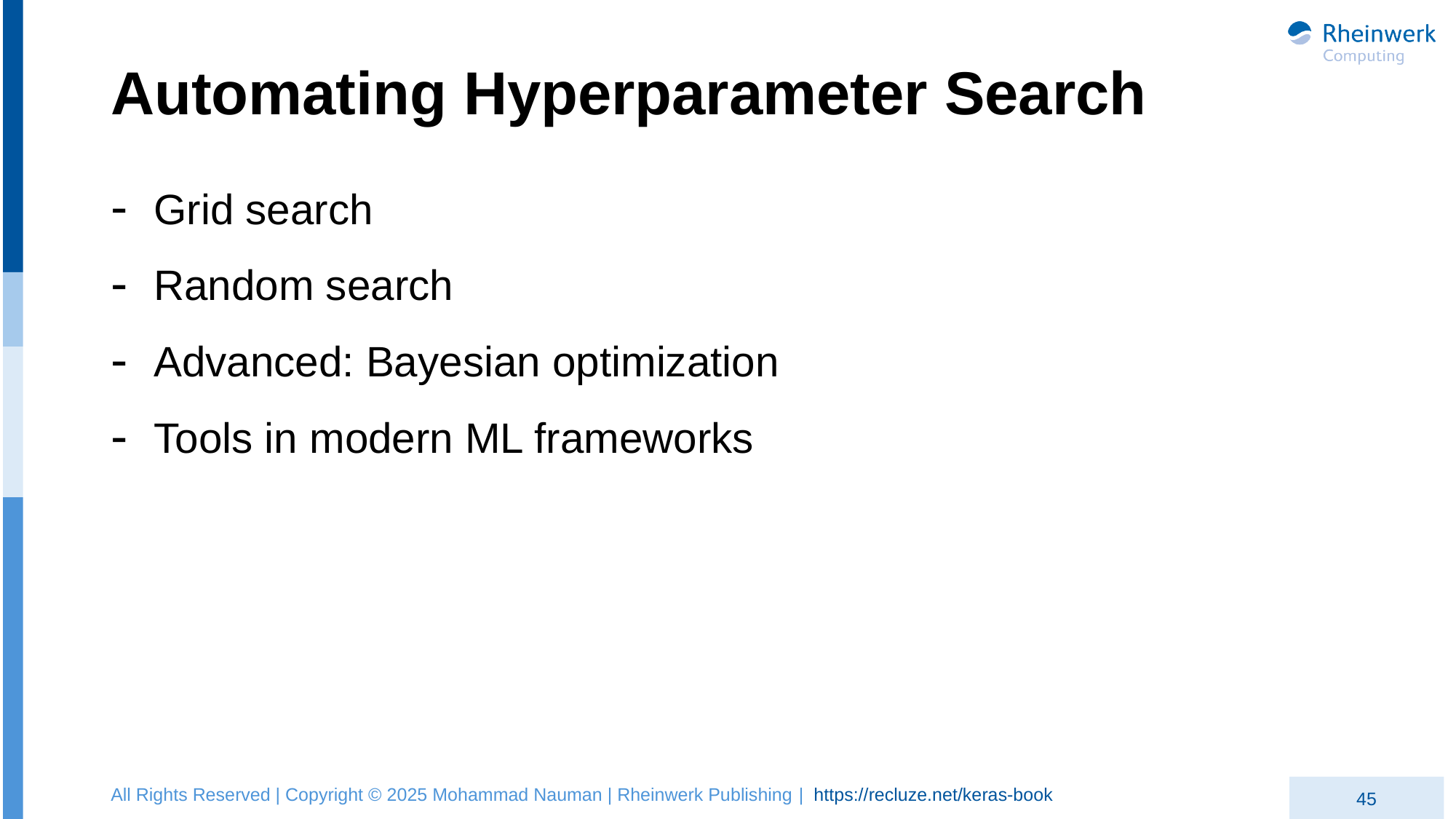

# Automating Hyperparameter Search
Grid search
Random search
Advanced: Bayesian optimization
Tools in modern ML frameworks